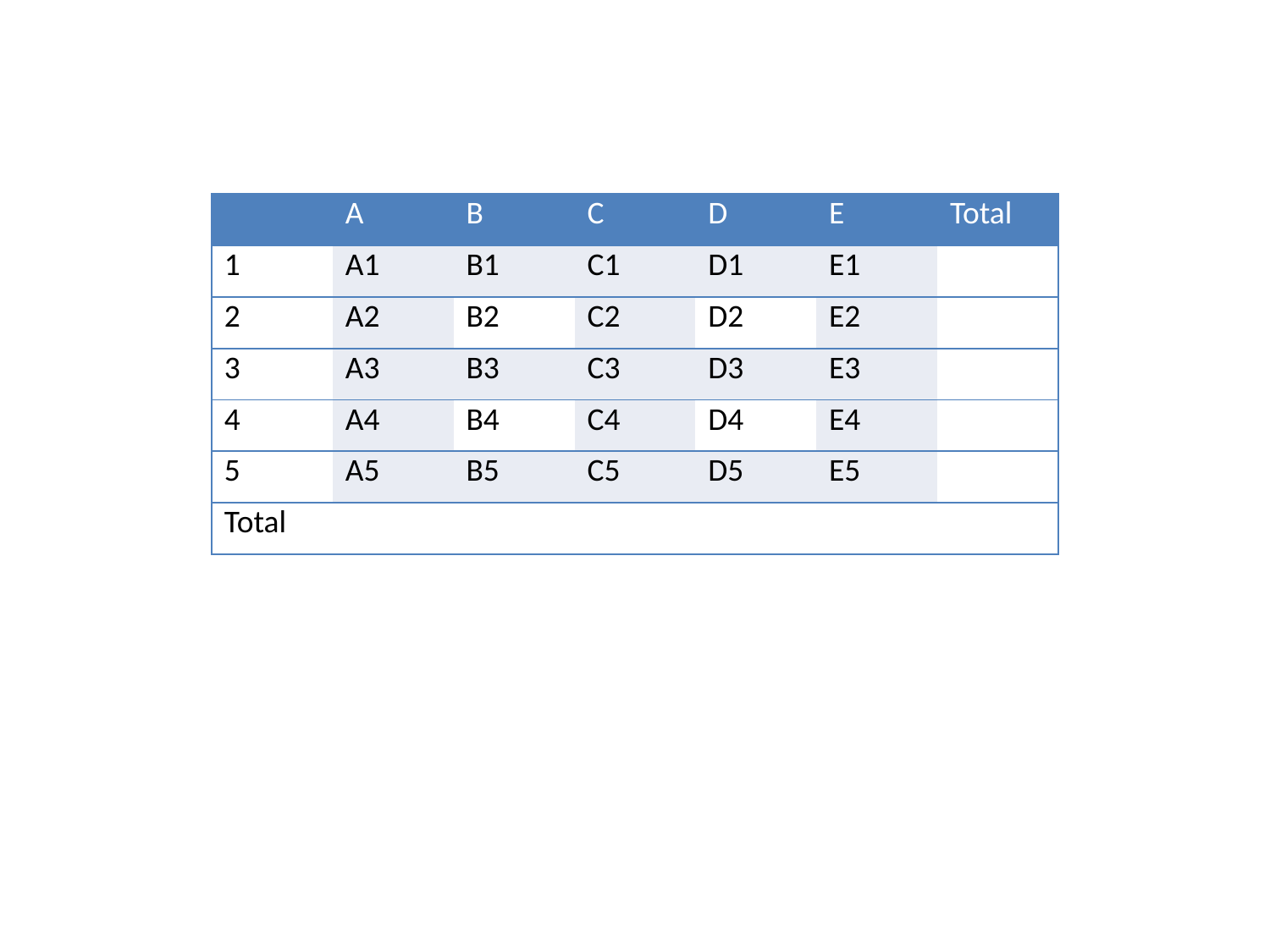

|  | A | B | C | D | E | Total |
| --- | --- | --- | --- | --- | --- | --- |
| 1 | A1 | B1 | C1 | D1 | E1 |  |
| 2 | A2 | B2 | C2 | D2 | E2 |  |
| 3 | A3 | B3 | C3 | D3 | E3 |  |
| 4 | A4 | B4 | C4 | D4 | E4 |  |
| 5 | A5 | B5 | C5 | D5 | E5 |  |
| Total |  |  |  |  |  |  |